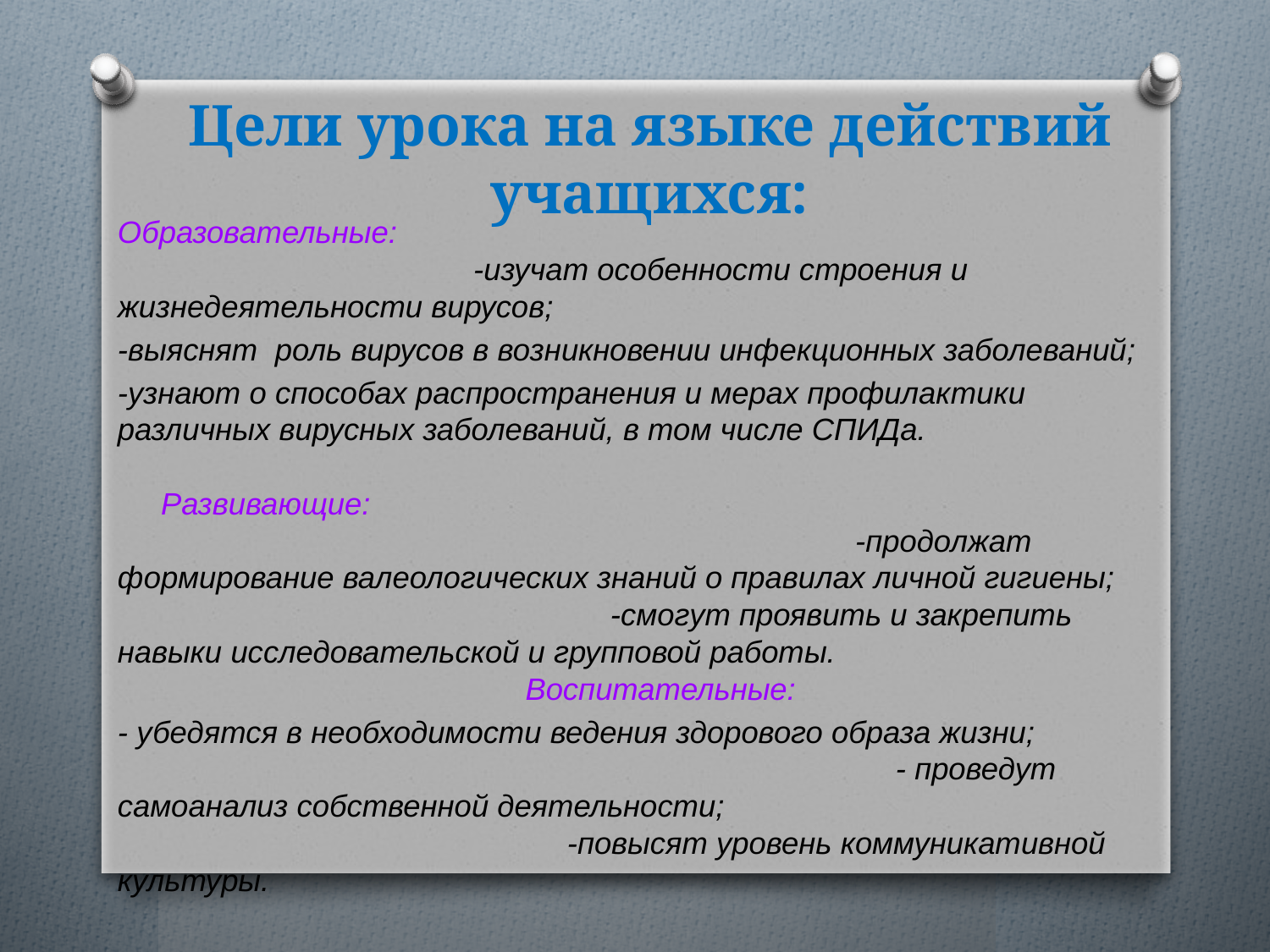

# Цели урока на языке действий учащихся:
Образовательные:                                                                                                                                -изучат особенности строения и жизнедеятельности вирусов;
-выяснят  роль вирусов в возникновении инфекционных заболеваний;
-узнают о способах распространения и мерах профилактики различных вирусных заболеваний, в том числе СПИДа.                                                                                                                                                       Развивающие:                                                                                                                                                                                -продолжат формирование валеологических знаний о правилах личной гигиены;                                                              -смогут проявить и закрепить навыки исследовательской и групповой работы.                                                                                    Воспитательные:
- убедятся в необходимости ведения здорового образа жизни;                                                                                                        - проведут самоанализ собственной деятельности;                                                                                                      -повысят уровень коммуникативной культуры.